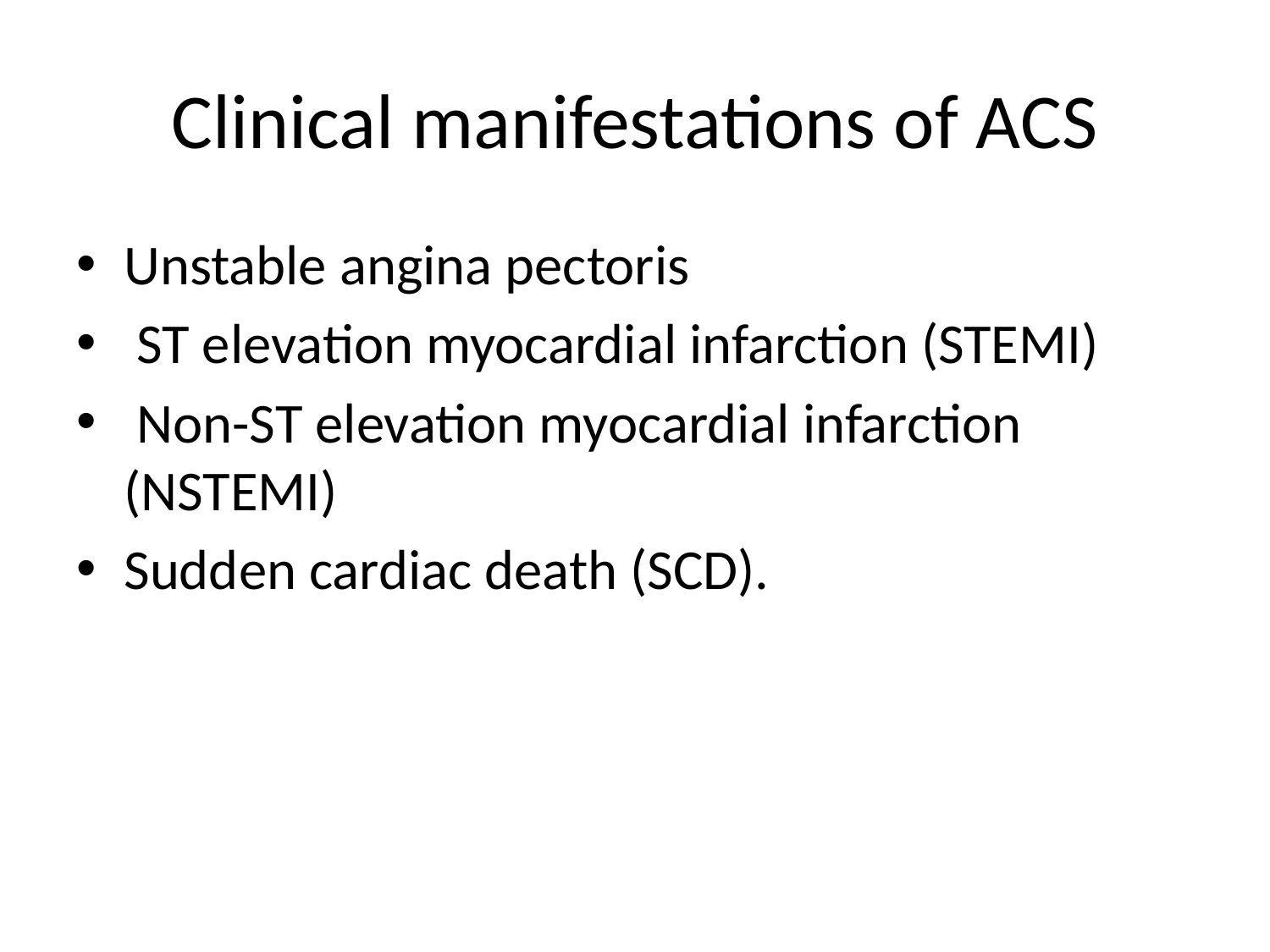

# Clinical manifestations of ACS
Unstable angina pectoris
 ST elevation myocardial infarction (STEMI)
 Non-ST elevation myocardial infarction (NSTEMI)
Sudden cardiac death (SCD).